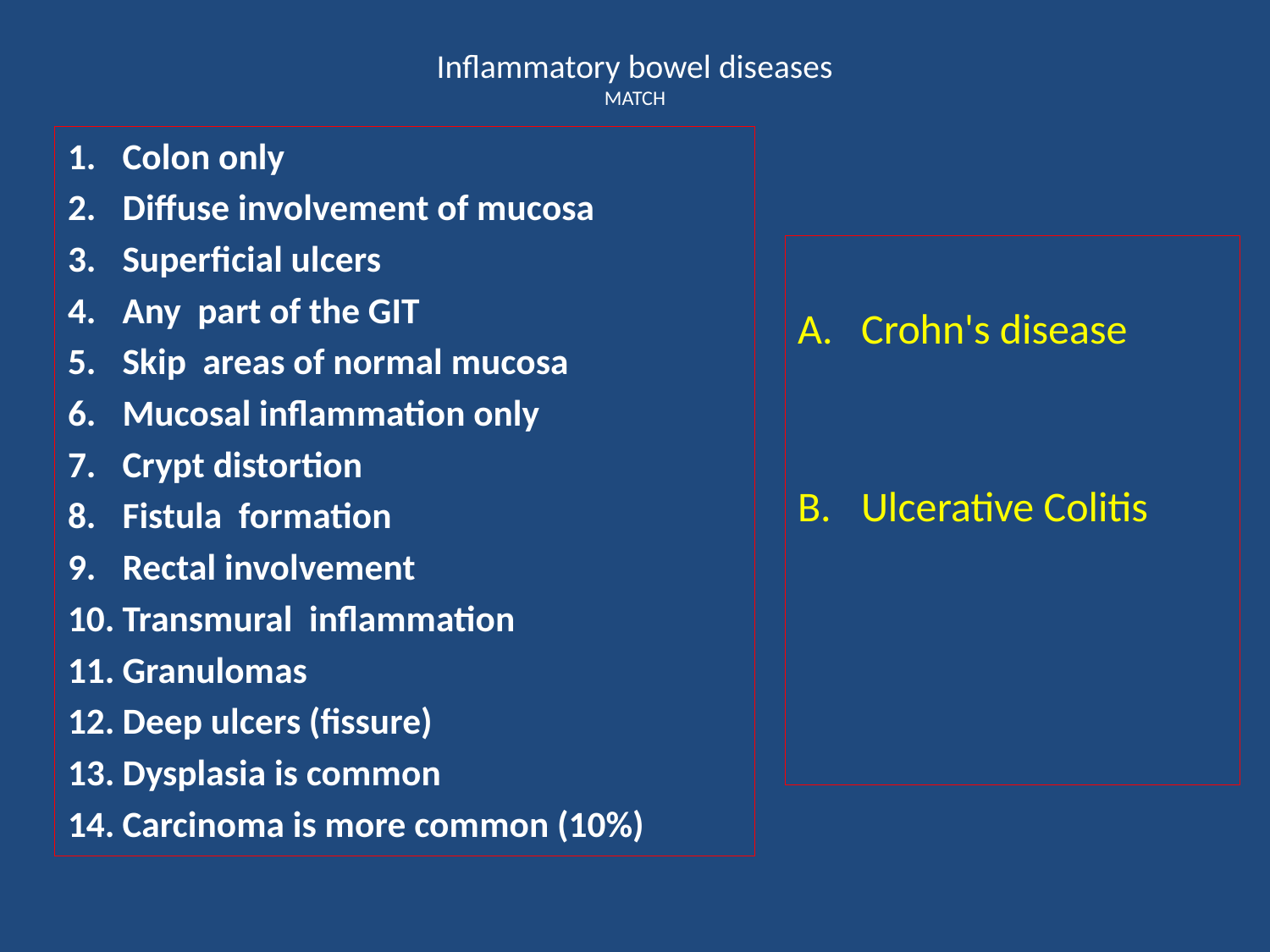

# Inflammatory bowel diseases MATCH
Colon only
Diffuse involvement of mucosa
Superficial ulcers
Any  part of the GIT
Skip  areas of normal mucosa
Mucosal inflammation only
Crypt distortion
Fistula  formation
Rectal involvement
Transmural  inflammation
Granulomas
Deep ulcers (fissure)
Dysplasia is common
Carcinoma is more common (10%)

Crohn's disease

Ulcerative Colitis